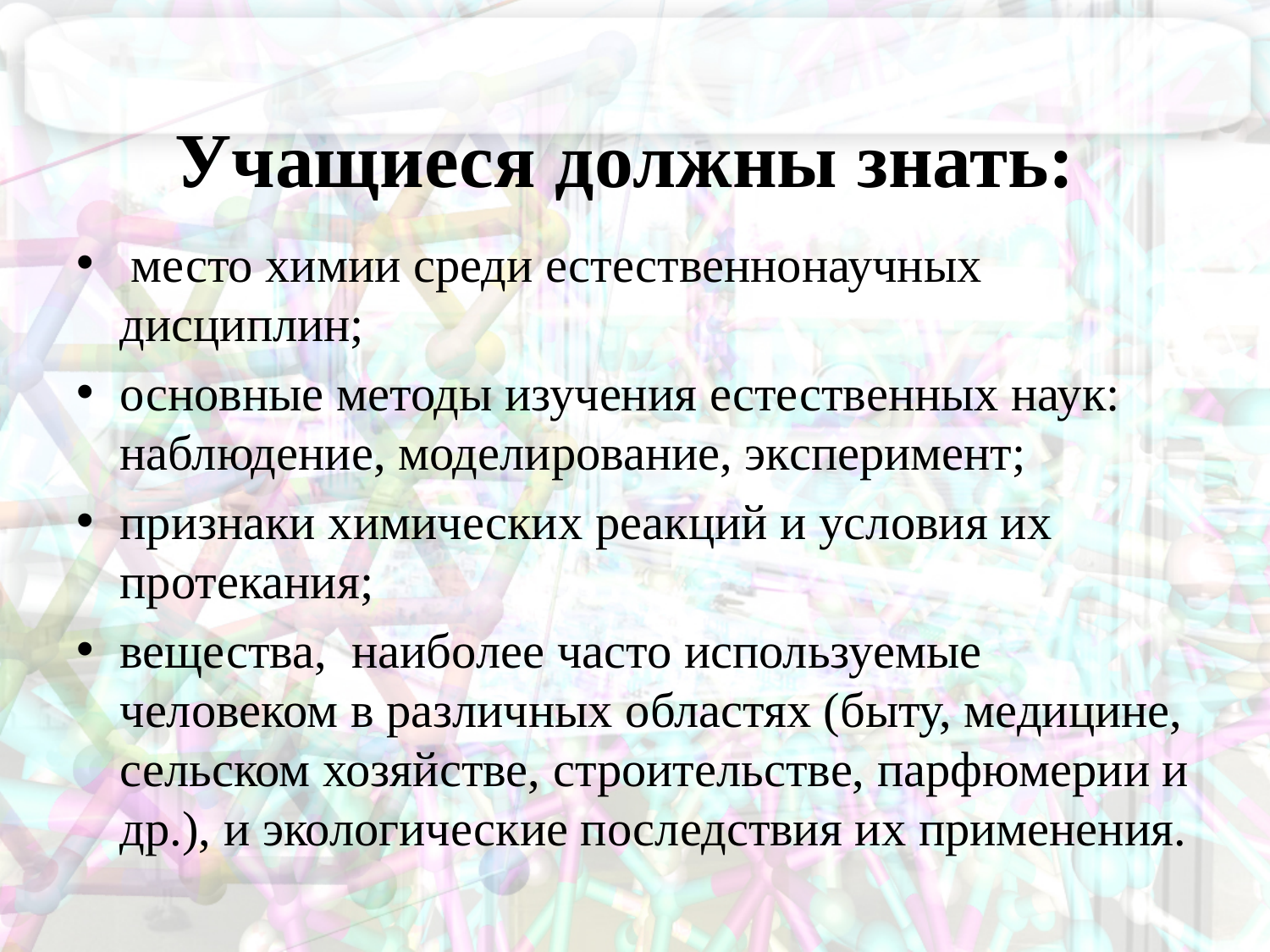

# Учащиеся должны знать:
 место химии среди естественнонаучных дисциплин;
основные методы изучения естественных наук: наблюдение, моделирование, эксперимент;
признаки химических реакций и условия их протекания;
вещества,  наиболее часто используемые человеком в различных областях (быту, медицине, сельском хозяйстве, строительстве, парфюмерии и др.), и экологические последствия их применения.